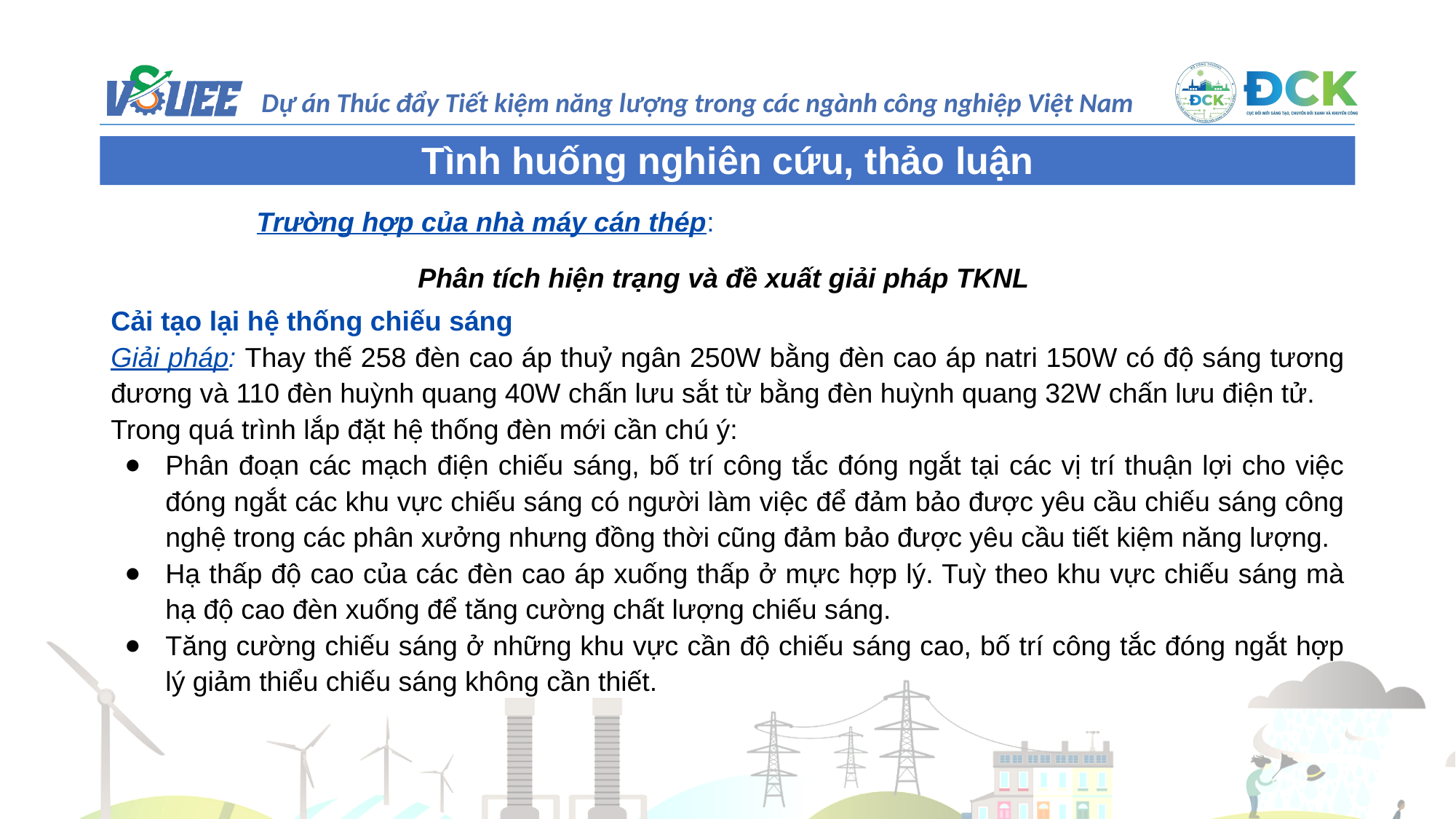

Tình huống nghiên cứu, thảo luận
Trường hợp của nhà máy cán thép:
Phân tích hiện trạng và đề xuất giải pháp TKNL
Cải tạo lại hệ thống chiếu sáng
Giải pháp: Thay thế 258 đèn cao áp thuỷ ngân 250W bằng đèn cao áp natri 150W có độ sáng tương đương và 110 đèn huỳnh quang 40W chấn lưu sắt từ bằng đèn huỳnh quang 32W chấn lưu điện tử.
Trong quá trình lắp đặt hệ thống đèn mới cần chú ý:
Phân đoạn các mạch điện chiếu sáng, bố trí công tắc đóng ngắt tại các vị trí thuận lợi cho việc đóng ngắt các khu vực chiếu sáng có người làm việc để đảm bảo được yêu cầu chiếu sáng công nghệ trong các phân xưởng nhưng đồng thời cũng đảm bảo được yêu cầu tiết kiệm năng lượng.
Hạ thấp độ cao của các đèn cao áp xuống thấp ở mực hợp lý. Tuỳ theo khu vực chiếu sáng mà hạ độ cao đèn xuống để tăng cường chất lượng chiếu sáng.
Tăng cường chiếu sáng ở những khu vực cần độ chiếu sáng cao, bố trí công tắc đóng ngắt hợp lý giảm thiểu chiếu sáng không cần thiết.